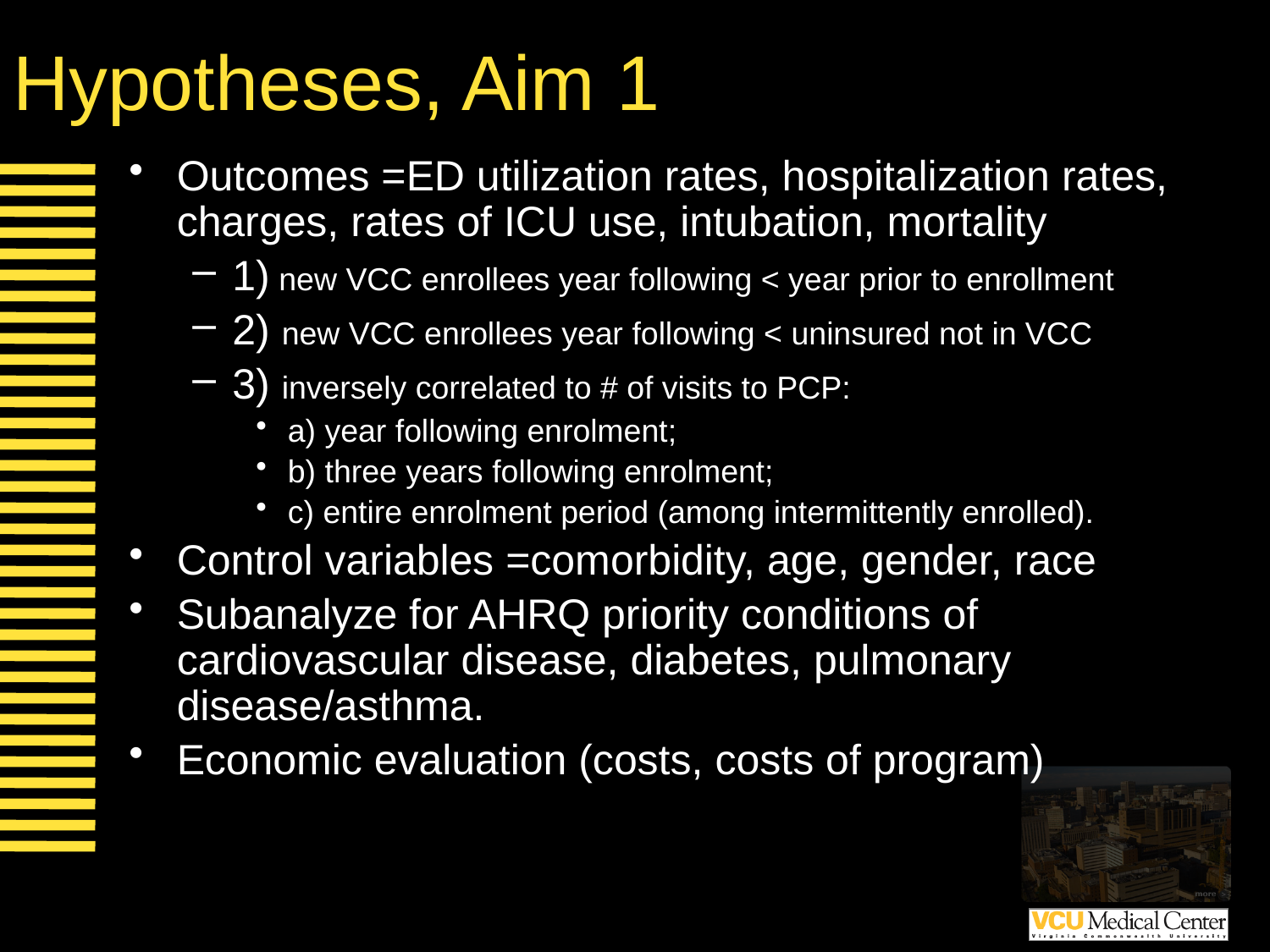

# Hypotheses, Aim 1
Outcomes =ED utilization rates, hospitalization rates, charges, rates of ICU use, intubation, mortality
1) new VCC enrollees year following < year prior to enrollment
2) new VCC enrollees year following < uninsured not in VCC
3) inversely correlated to # of visits to PCP:
a) year following enrolment;
b) three years following enrolment;
c) entire enrolment period (among intermittently enrolled).
Control variables =comorbidity, age, gender, race
Subanalyze for AHRQ priority conditions of cardiovascular disease, diabetes, pulmonary disease/asthma.
Economic evaluation (costs, costs of program)